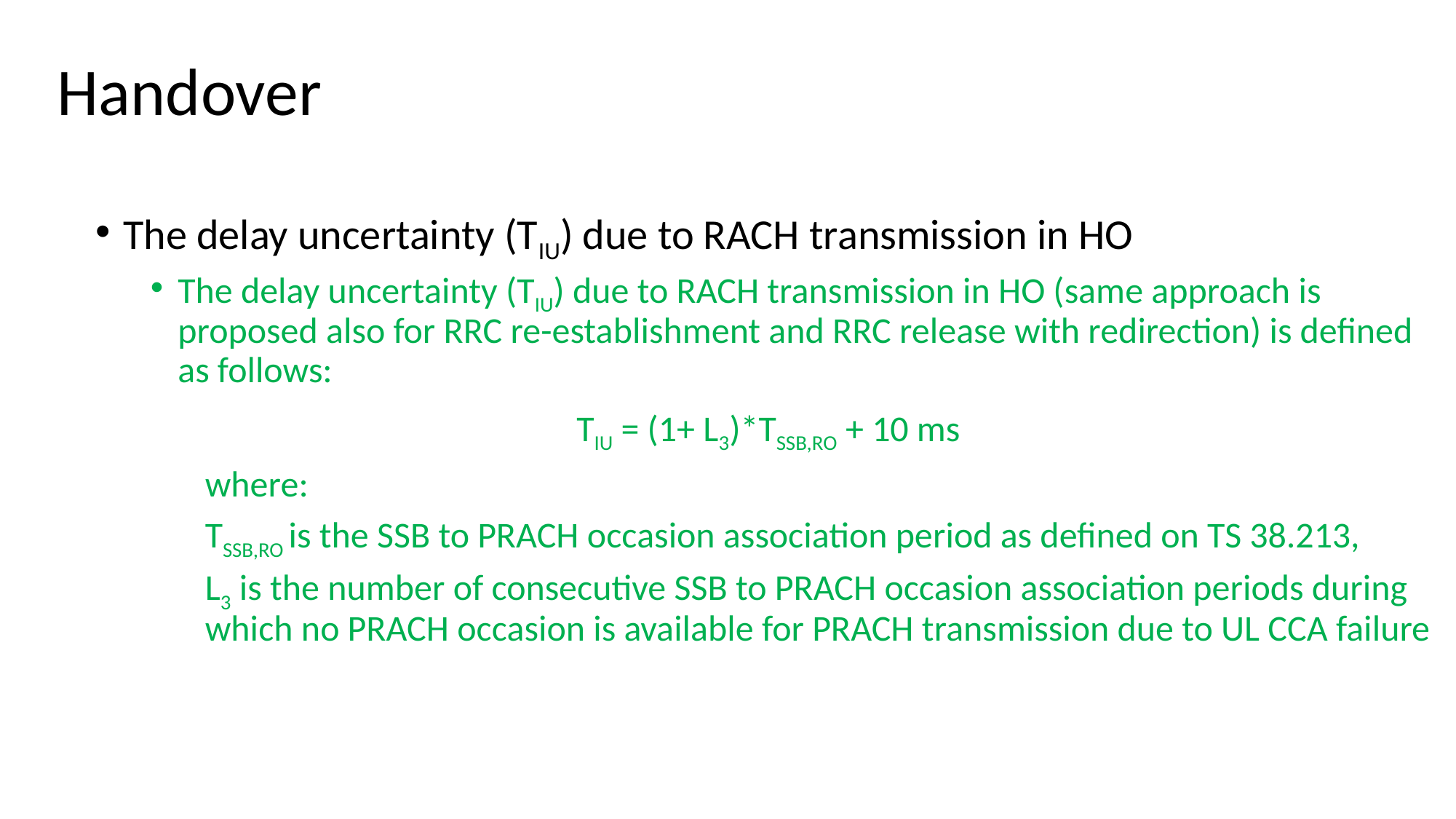

# Handover

The delay uncertainty (TIU) due to RACH transmission in HO
The delay uncertainty (TIU) due to RACH transmission in HO (same approach is proposed also for RRC re-establishment and RRC release with redirection) is defined as follows:
TIU = (1+ L3)*TSSB,RO + 10 ms
	where:
TSSB,RO is the SSB to PRACH occasion association period as defined on TS 38.213,
L3 is the number of consecutive SSB to PRACH occasion association periods during which no PRACH occasion is available for PRACH transmission due to UL CCA failure